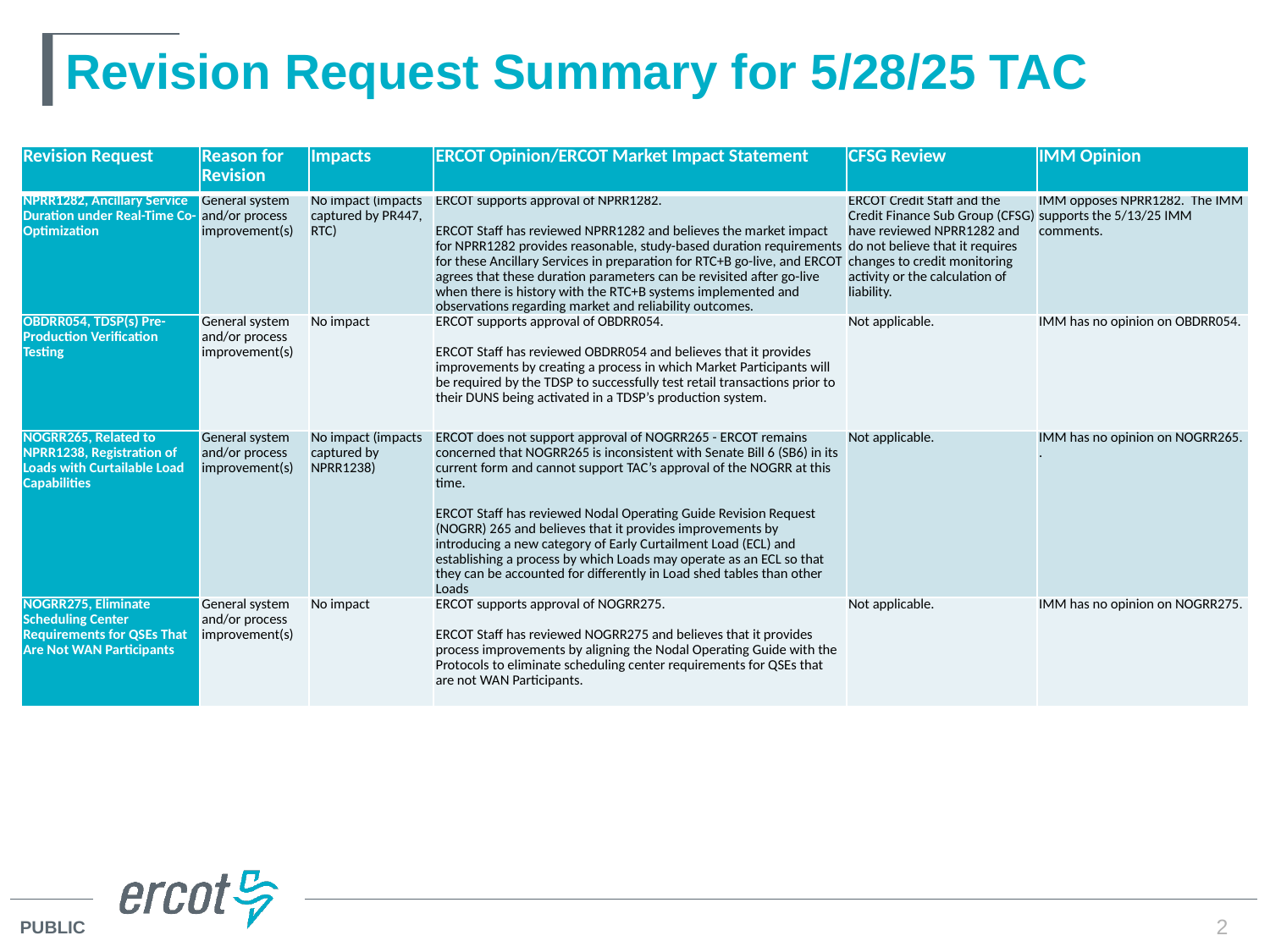

# Revision Request Summary for 5/28/25 TAC
| Revision Request | Reason for Revision | Impacts | ERCOT Opinion/ERCOT Market Impact Statement | CFSG Review | IMM Opinion |
| --- | --- | --- | --- | --- | --- |
| NPRR1282, Ancillary Service Duration under Real-Time Co-Optimization | General system and/or process improvement(s) | No impact (impacts captured by PR447, RTC) | ERCOT supports approval of NPRR1282. ERCOT Staff has reviewed NPRR1282 and believes the market impact for NPRR1282 provides reasonable, study-based duration requirements for these Ancillary Services in preparation for RTC+B go-live, and ERCOT agrees that these duration parameters can be revisited after go-live when there is history with the RTC+B systems implemented and observations regarding market and reliability outcomes. | ERCOT Credit Staff and the Credit Finance Sub Group (CFSG) have reviewed NPRR1282 and do not believe that it requires changes to credit monitoring activity or the calculation of liability. | IMM opposes NPRR1282. The IMM supports the 5/13/25 IMM comments. |
| OBDRR054, TDSP(s) Pre-Production Verification Testing | General system and/or process improvement(s) | No impact | ERCOT supports approval of OBDRR054. ERCOT Staff has reviewed OBDRR054 and believes that it provides improvements by creating a process in which Market Participants will be required by the TDSP to successfully test retail transactions prior to their DUNS being activated in a TDSP’s production system. | Not applicable. | IMM has no opinion on OBDRR054. |
| NOGRR265, Related to NPRR1238, Registration of Loads with Curtailable Load Capabilities | General system and/or process improvement(s) | No impact (impacts captured by NPRR1238) | ERCOT does not support approval of NOGRR265 - ERCOT remains concerned that NOGRR265 is inconsistent with Senate Bill 6 (SB6) in its current form and cannot support TAC’s approval of the NOGRR at this time. ERCOT Staff has reviewed Nodal Operating Guide Revision Request (NOGRR) 265 and believes that it provides improvements by introducing a new category of Early Curtailment Load (ECL) and establishing a process by which Loads may operate as an ECL so that they can be accounted for differently in Load shed tables than other Loads | Not applicable. | IMM has no opinion on NOGRR265. . |
| NOGRR275, Eliminate Scheduling Center Requirements for QSEs That Are Not WAN Participants | General system and/or process improvement(s) | No impact | ERCOT supports approval of NOGRR275. ERCOT Staff has reviewed NOGRR275 and believes that it provides process improvements by aligning the Nodal Operating Guide with the Protocols to eliminate scheduling center requirements for QSEs that are not WAN Participants. | Not applicable. | IMM has no opinion on NOGRR275. |
2